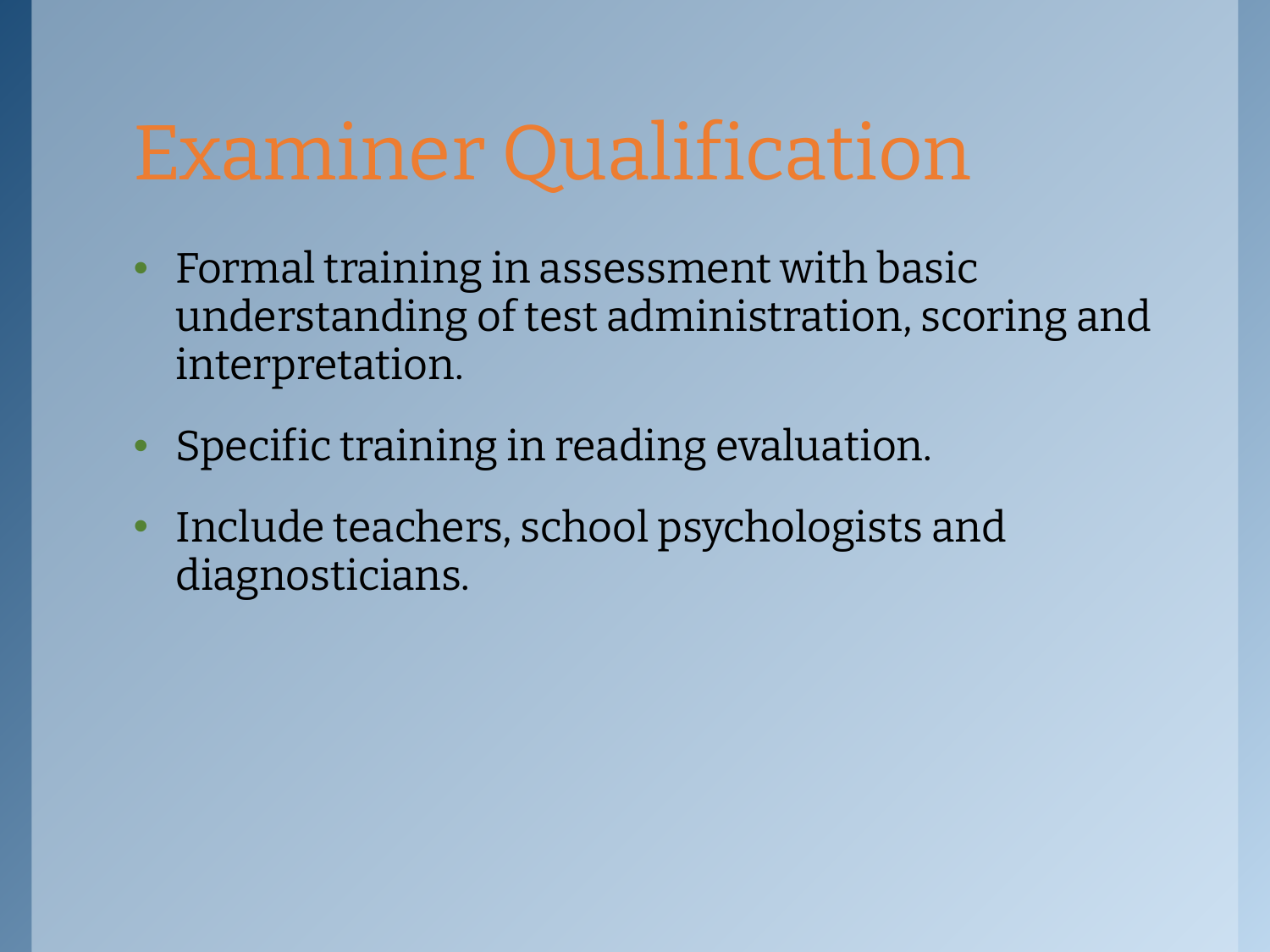

# Examiner Qualification
Formal training in assessment with basic understanding of test administration, scoring and interpretation.
Specific training in reading evaluation.
Include teachers, school psychologists and diagnosticians.